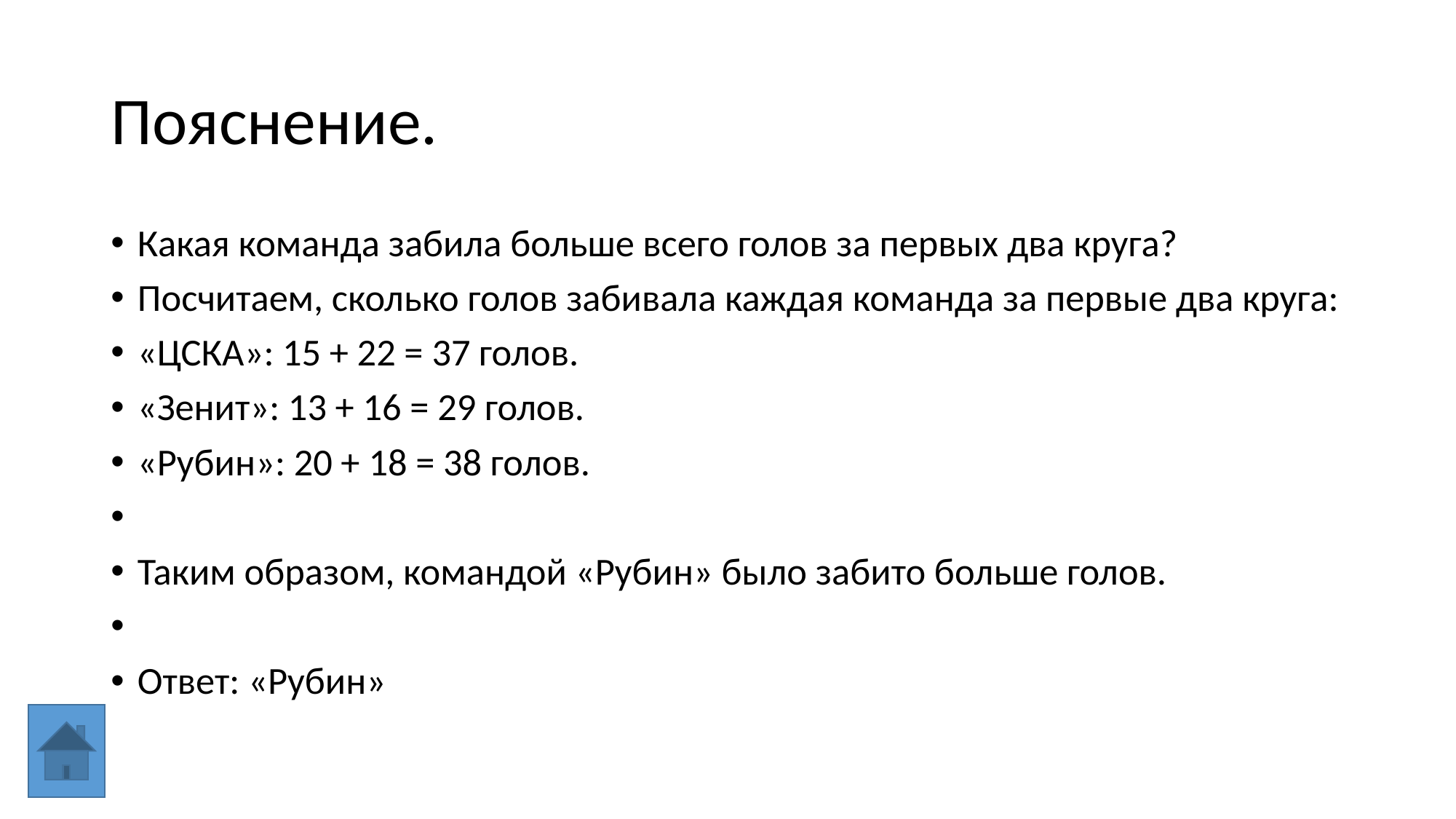

# Пояснение.
Какая команда забила больше всего голов за первых два круга?
Посчитаем, сколько голов забивала каждая команда за первые два круга:
«ЦСКА»: 15 + 22 = 37 голов.
«Зенит»: 13 + 16 = 29 голов.
«Рубин»: 20 + 18 = 38 голов.

Таким образом, командой «Рубин» было забито больше голов.

Ответ: «Рубин»